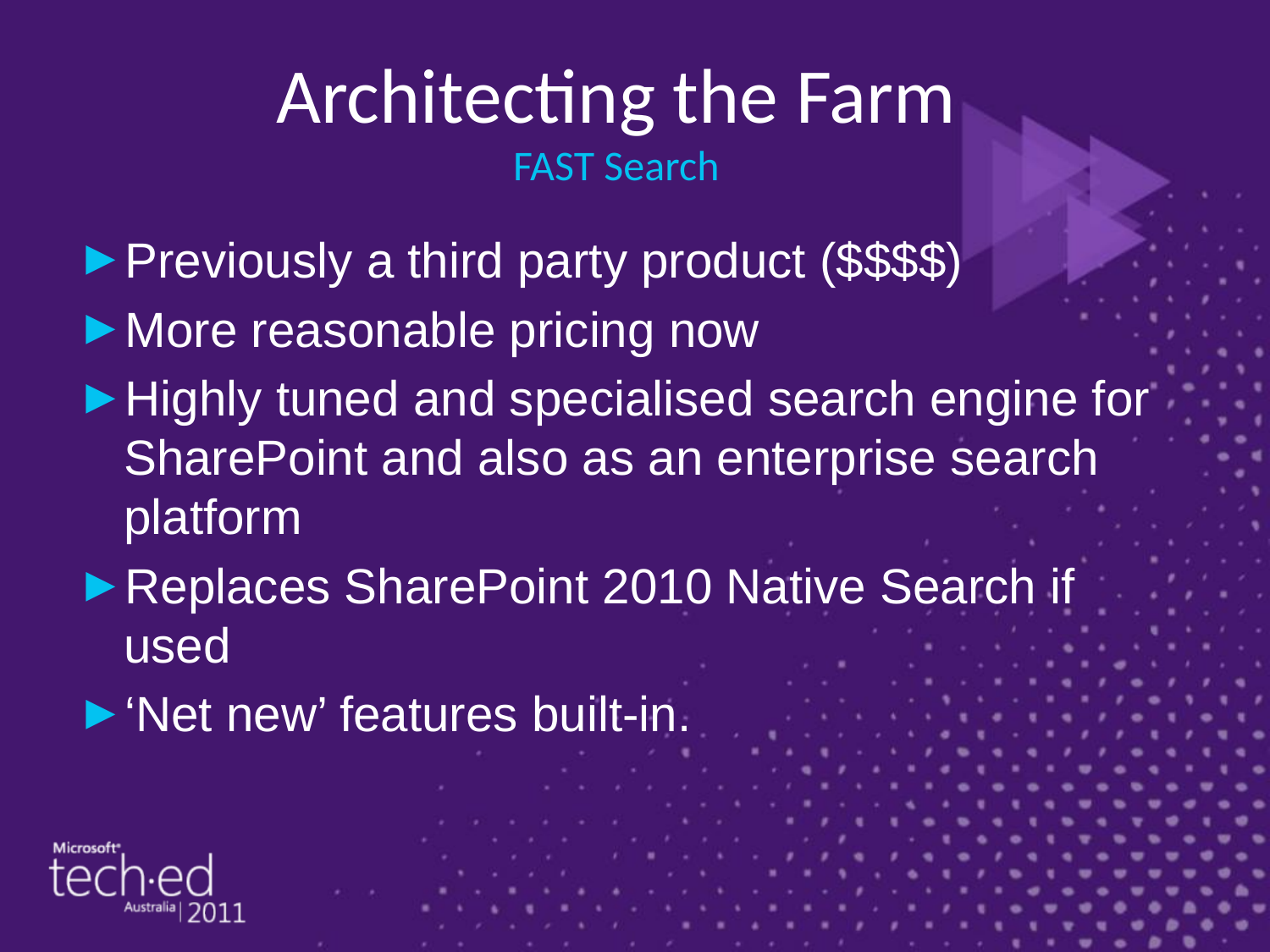

Architecting the Farm
FAST Search
Previously a third party product ($$$$)
More reasonable pricing now
Highly tuned and specialised search engine for SharePoint and also as an enterprise search platform
Replaces SharePoint 2010 Native Search if used
‘Net new’ features built-in.